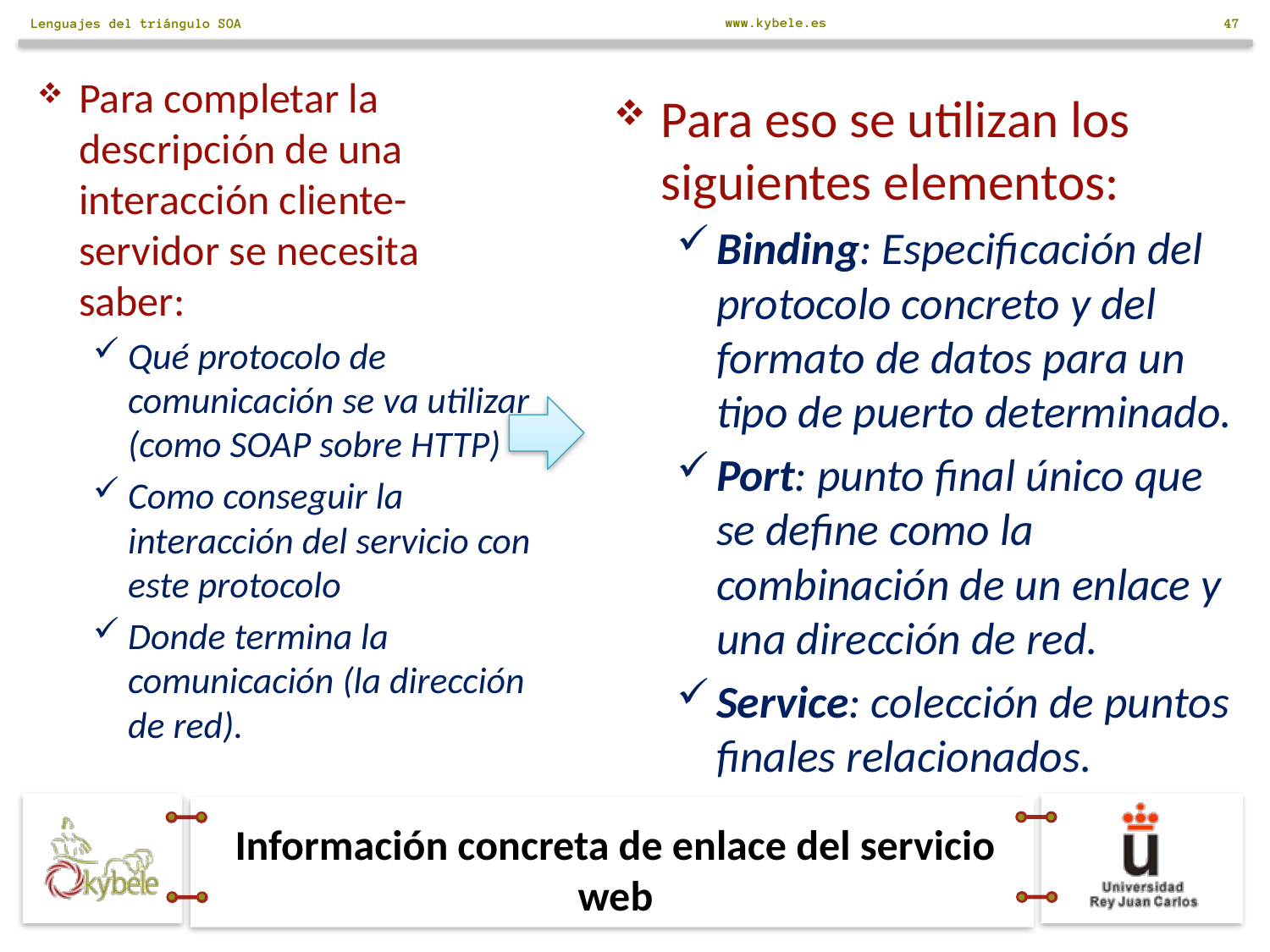

Lenguajes del triángulo SOA
47
Para completar la descripción de una interacción cliente- servidor se necesita saber:
Qué protocolo de comunicación se va utilizar (como SOAP sobre HTTP)
Como conseguir la interacción del servicio con este protocolo
Donde termina la comunicación (la dirección de red).

Para eso se utilizan los siguientes elementos:
Binding: Especificación del protocolo concreto y del formato de datos para un tipo de puerto determinado.
Port: punto final único que se define como la combinación de un enlace y una dirección de red.
Service: colección de puntos finales relacionados.

# Información concreta de enlace del servicio web